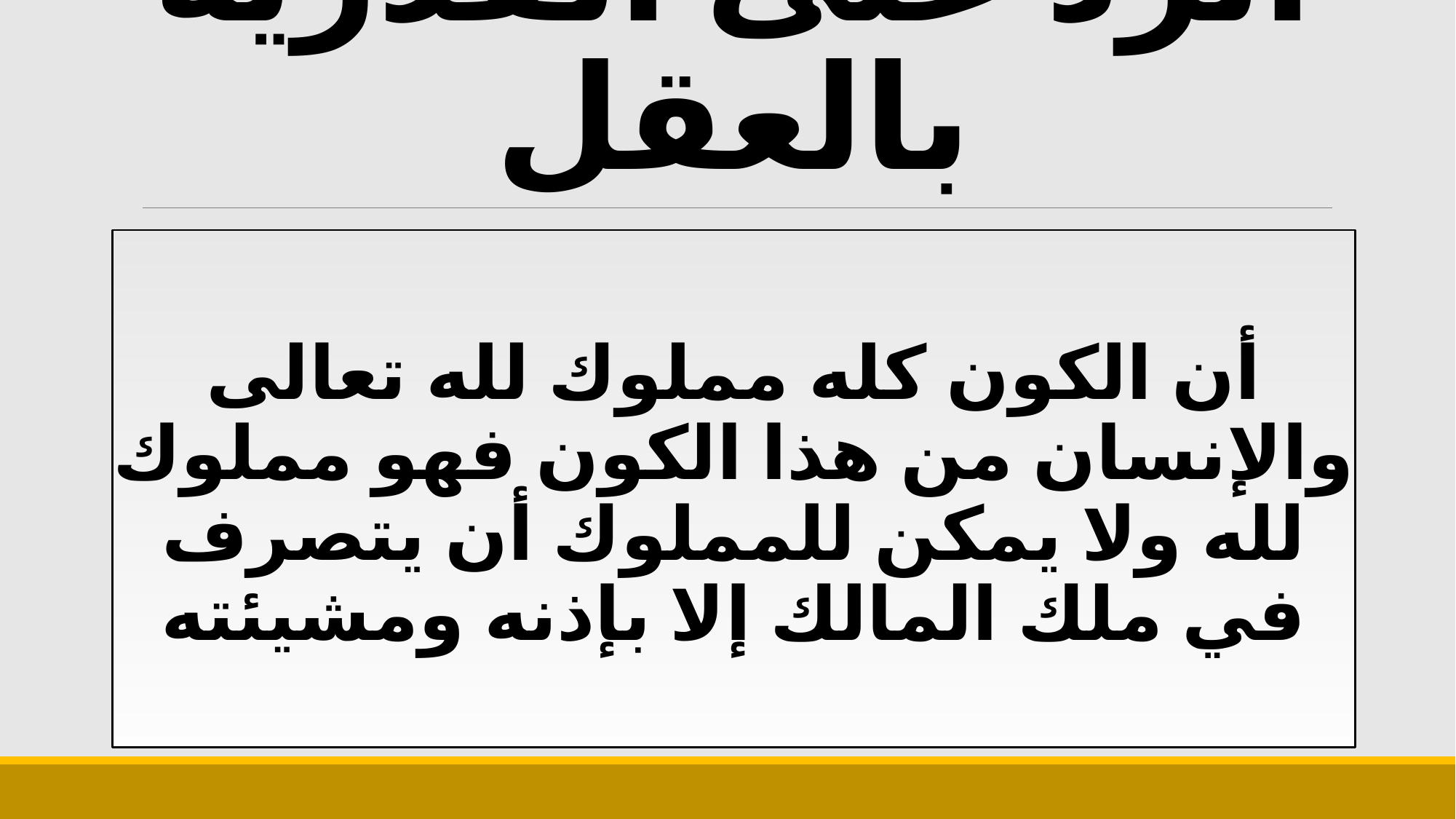

# الرد على القدرية بالعقل

أن الكون كله مملوك لله تعالى والإنسان من هذا الكون فهو مملوك لله ولا يمكن للمملوك أن يتصرف في ملك المالك إلا بإذنه ومشيئته